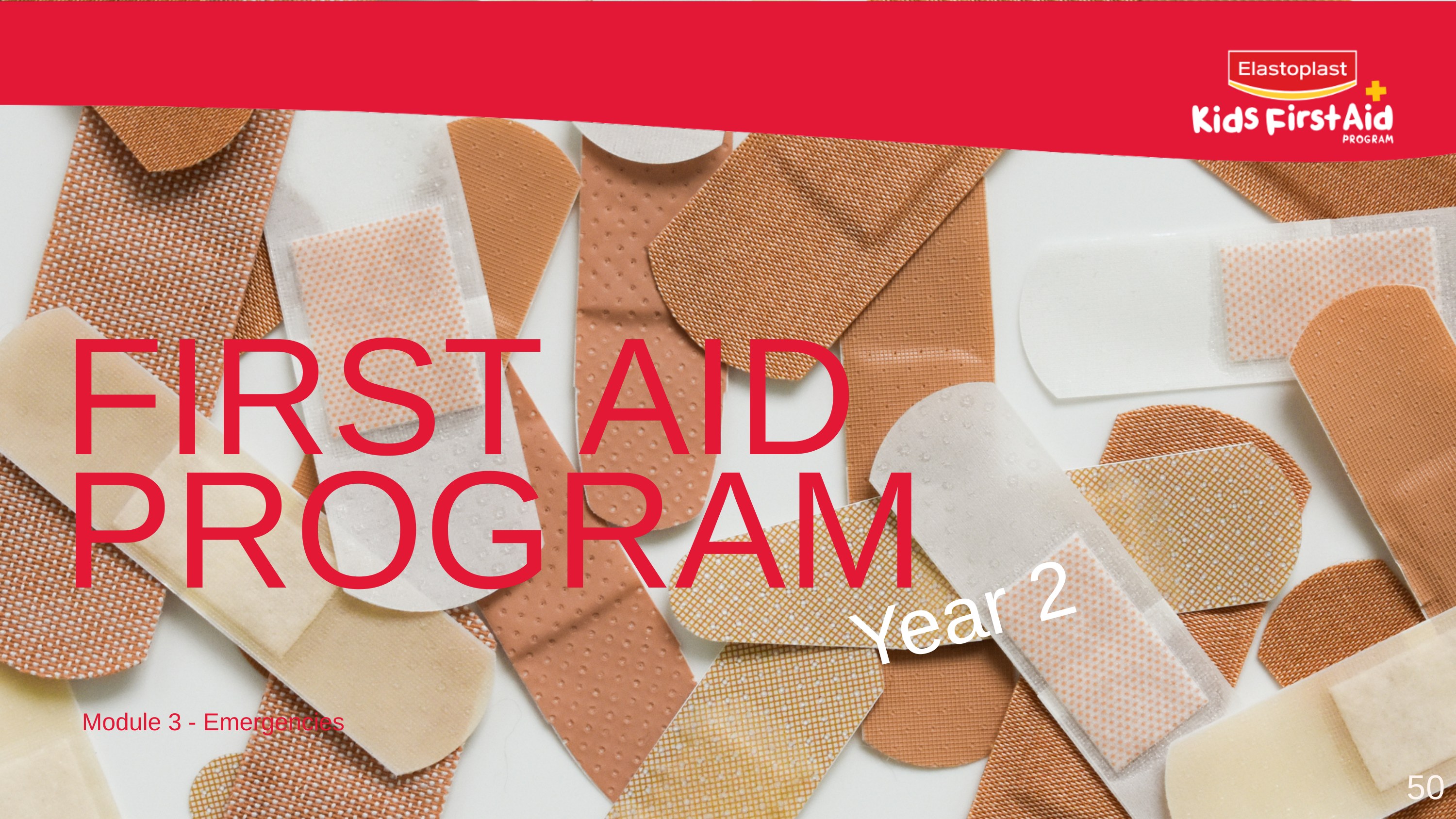

FIRST AID PROGRAM
Year 2
Module 3 - Emergencies
50